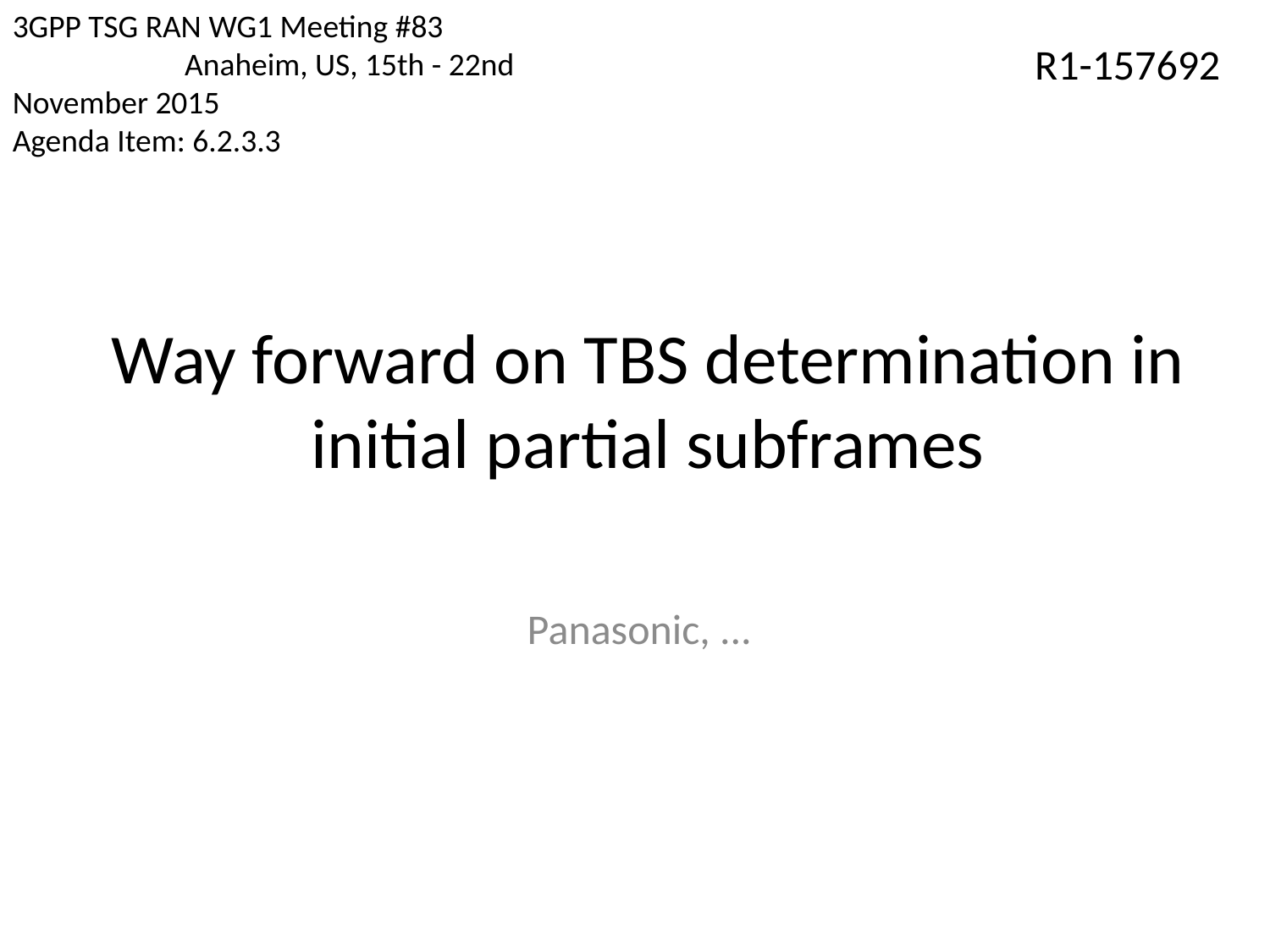

3GPP TSG RAN WG1 Meeting #83                                                 Anaheim, US, 15th - 22nd November 2015
Agenda Item: 6.2.3.3
R1-157692
# Way forward on TBS determination in initial partial subframes
Panasonic, ...